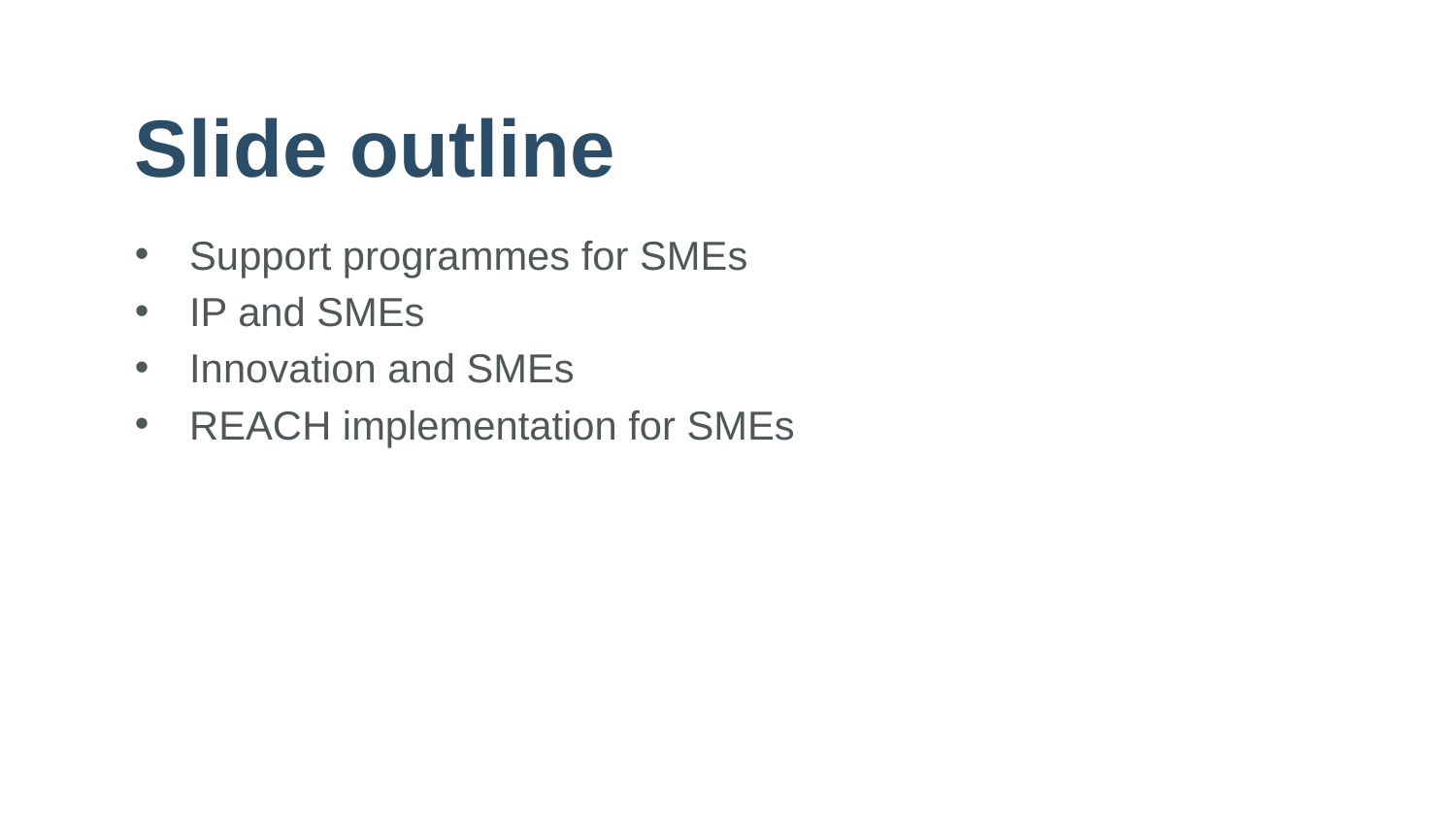

# Slide outline
Support programmes for SMEs
IP and SMEs
Innovation and SMEs
REACH implementation for SMEs